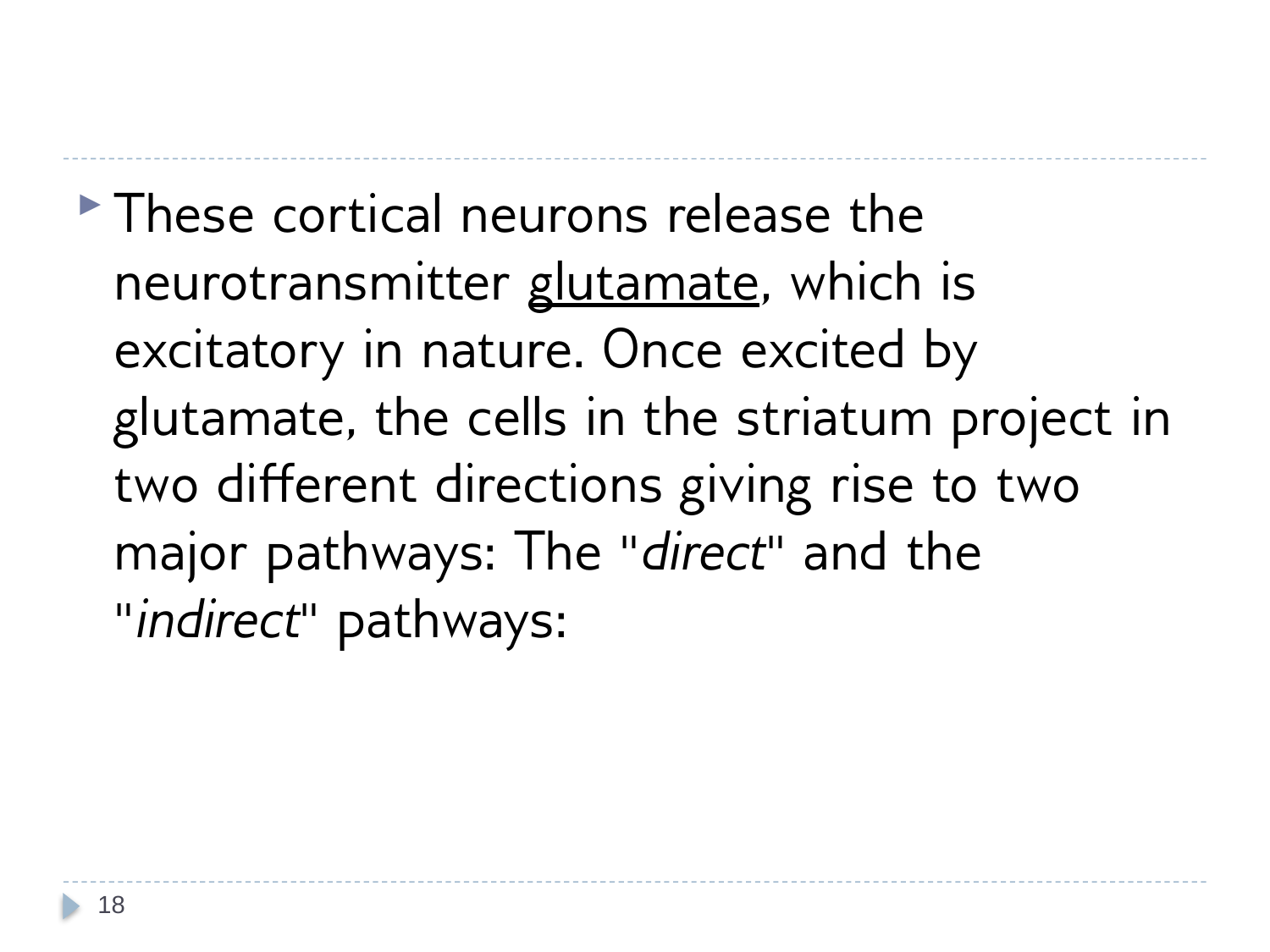

#
These cortical neurons release the neurotransmitter glutamate, which is excitatory in nature. Once excited by glutamate, the cells in the striatum project in two different directions giving rise to two major pathways: The "direct" and the "indirect" pathways:

18